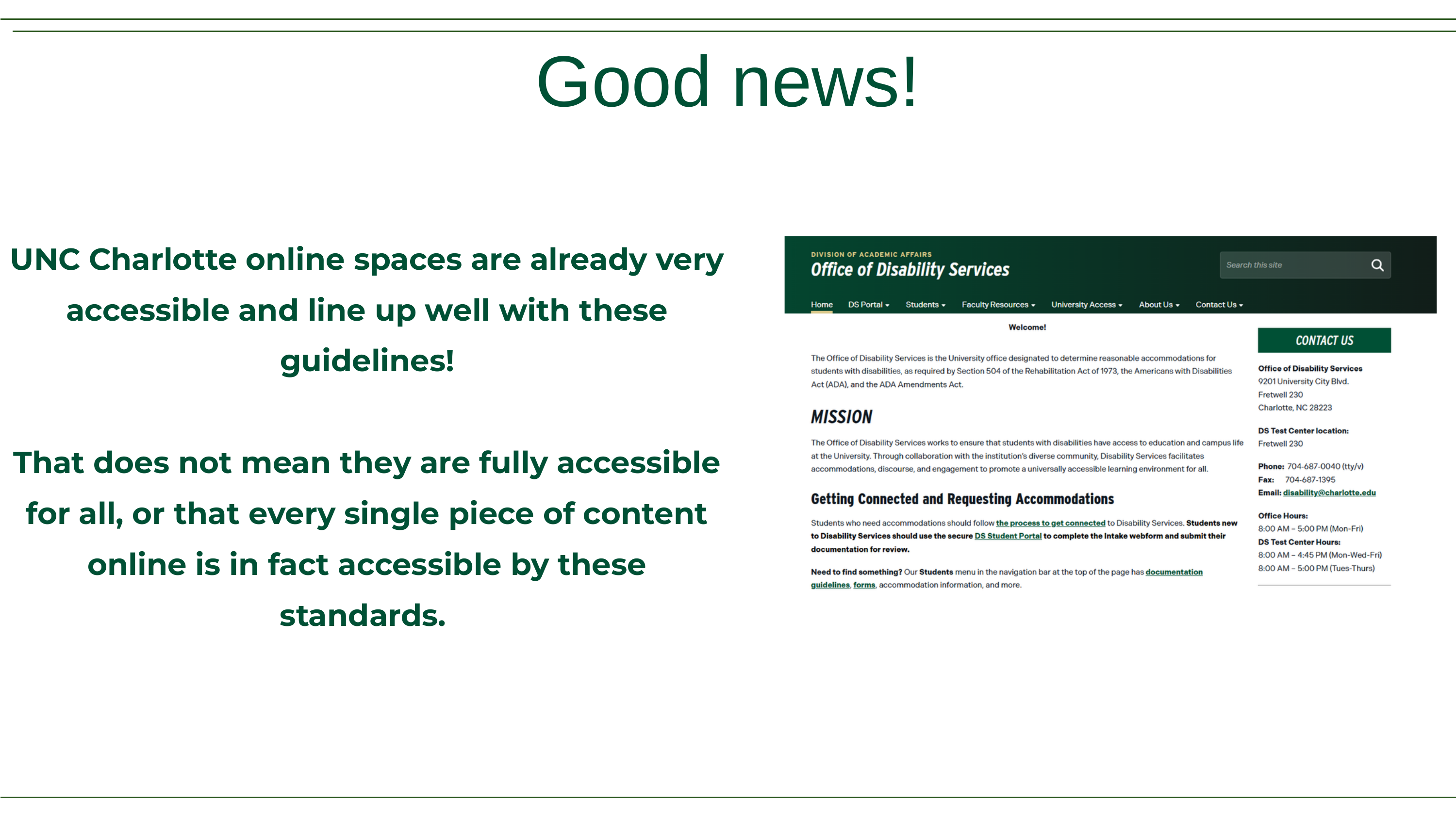

Good news!
UNC Charlotte online spaces are already very accessible and line up well with these guidelines!

That does not mean they are fully accessible for all, or that every single piece of content online is in fact accessible by these standards.